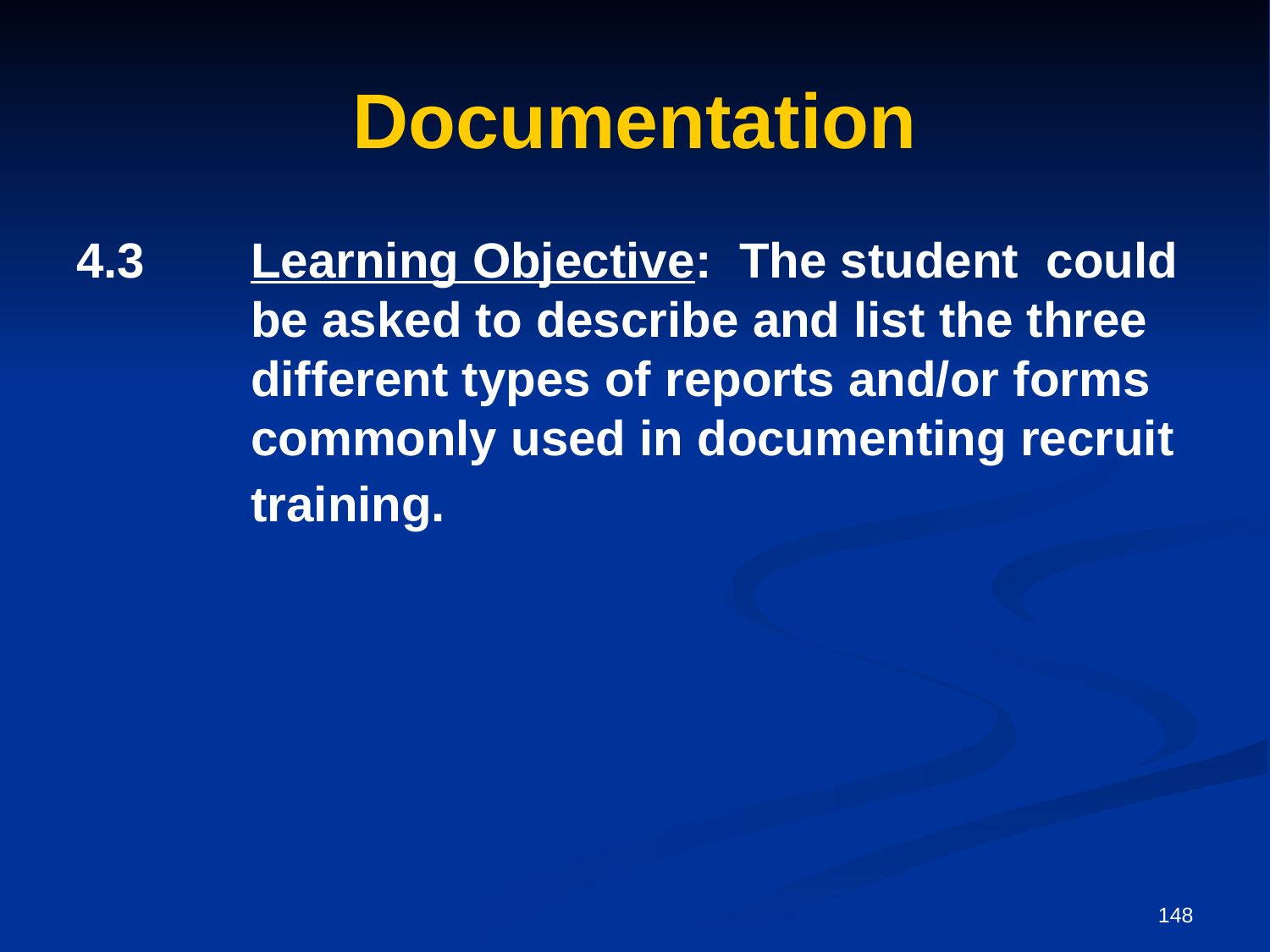

# Documentation
4.3	Learning Objective:  The student  could 	be asked to describe and list the three 	different types of reports and/or forms 	commonly used in documenting recruit 	training.
148